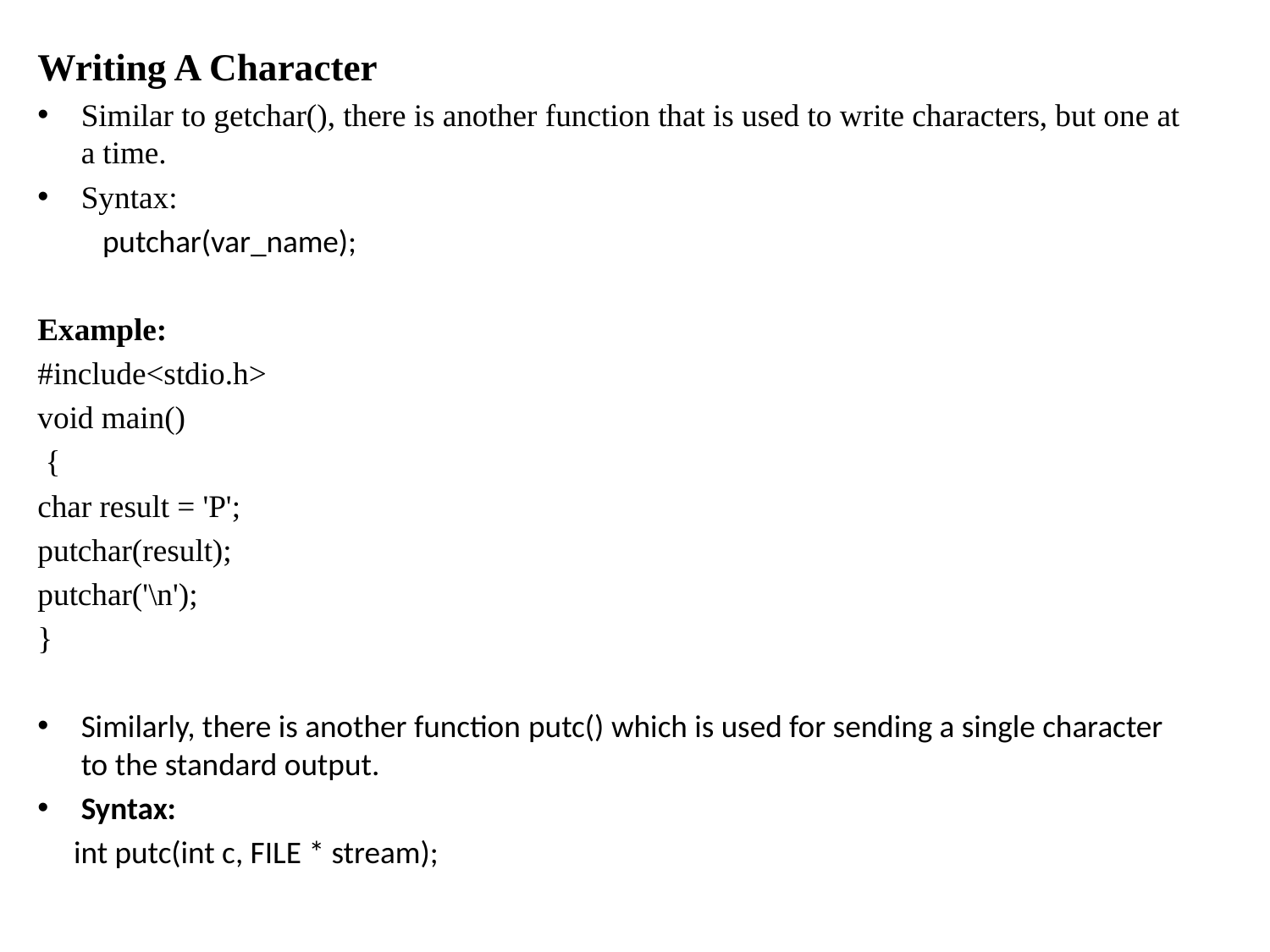

Writing A Character
Similar to getchar(), there is another function that is used to write characters, but one at a time.
Syntax:
         putchar(var_name);

Example:
#include<stdio.h>
void main()
 {
char result = 'P';
putchar(result);
putchar('\n');
}

Similarly, there is another function putc() which is used for sending a single character to the standard output.
Syntax:
     int putc(int c, FILE * stream);